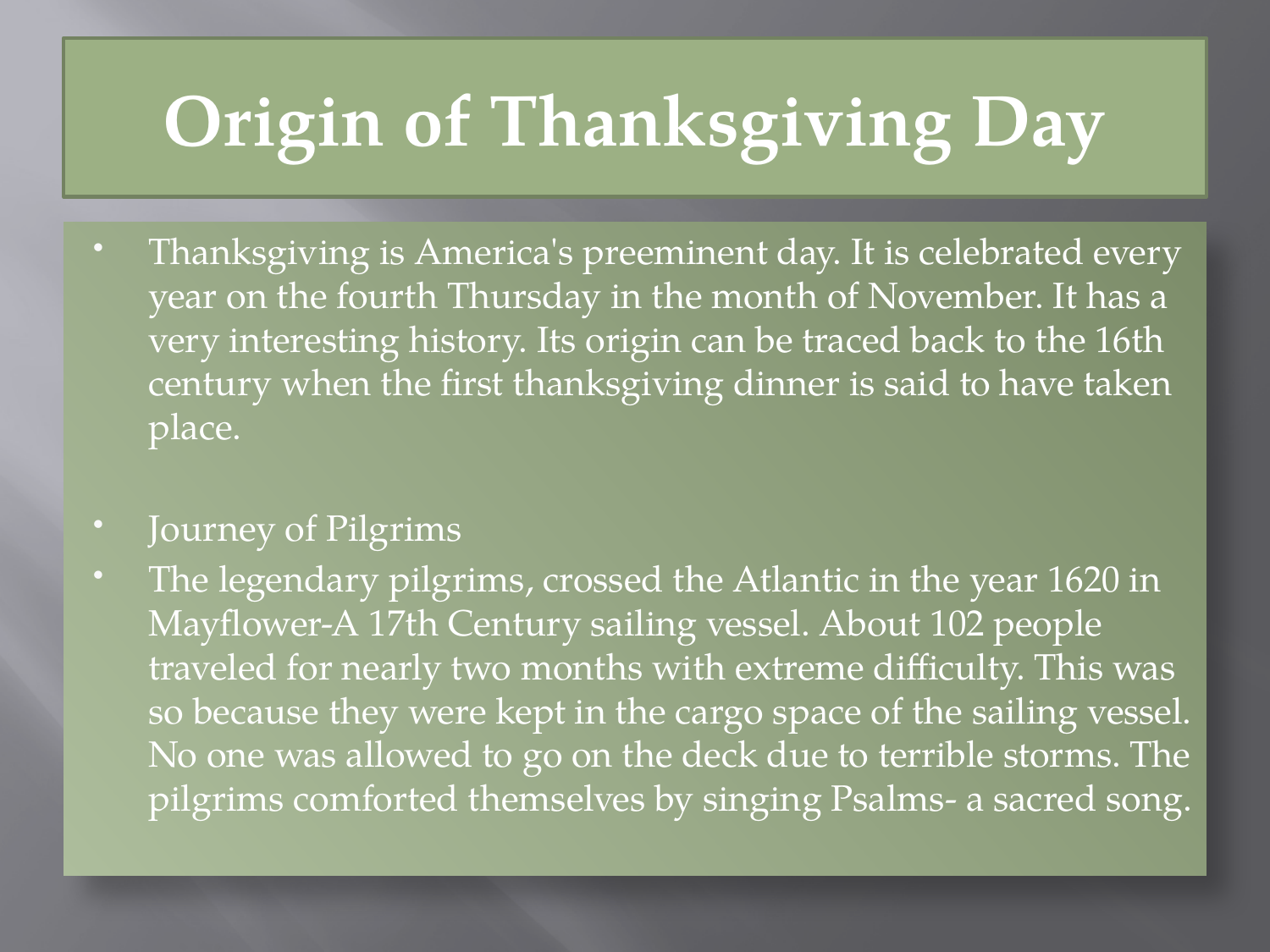

# Origin of Thanksgiving Day
Thanksgiving is America's preeminent day. It is celebrated every year on the fourth Thursday in the month of November. It has a very interesting history. Its origin can be traced back to the 16th century when the first thanksgiving dinner is said to have taken place.

Journey of Pilgrims
The legendary pilgrims, crossed the Atlantic in the year 1620 in Mayflower-A 17th Century sailing vessel. About 102 people traveled for nearly two months with extreme difficulty. This was so because they were kept in the cargo space of the sailing vessel. No one was allowed to go on the deck due to terrible storms. The pilgrims comforted themselves by singing Psalms- a sacred song.